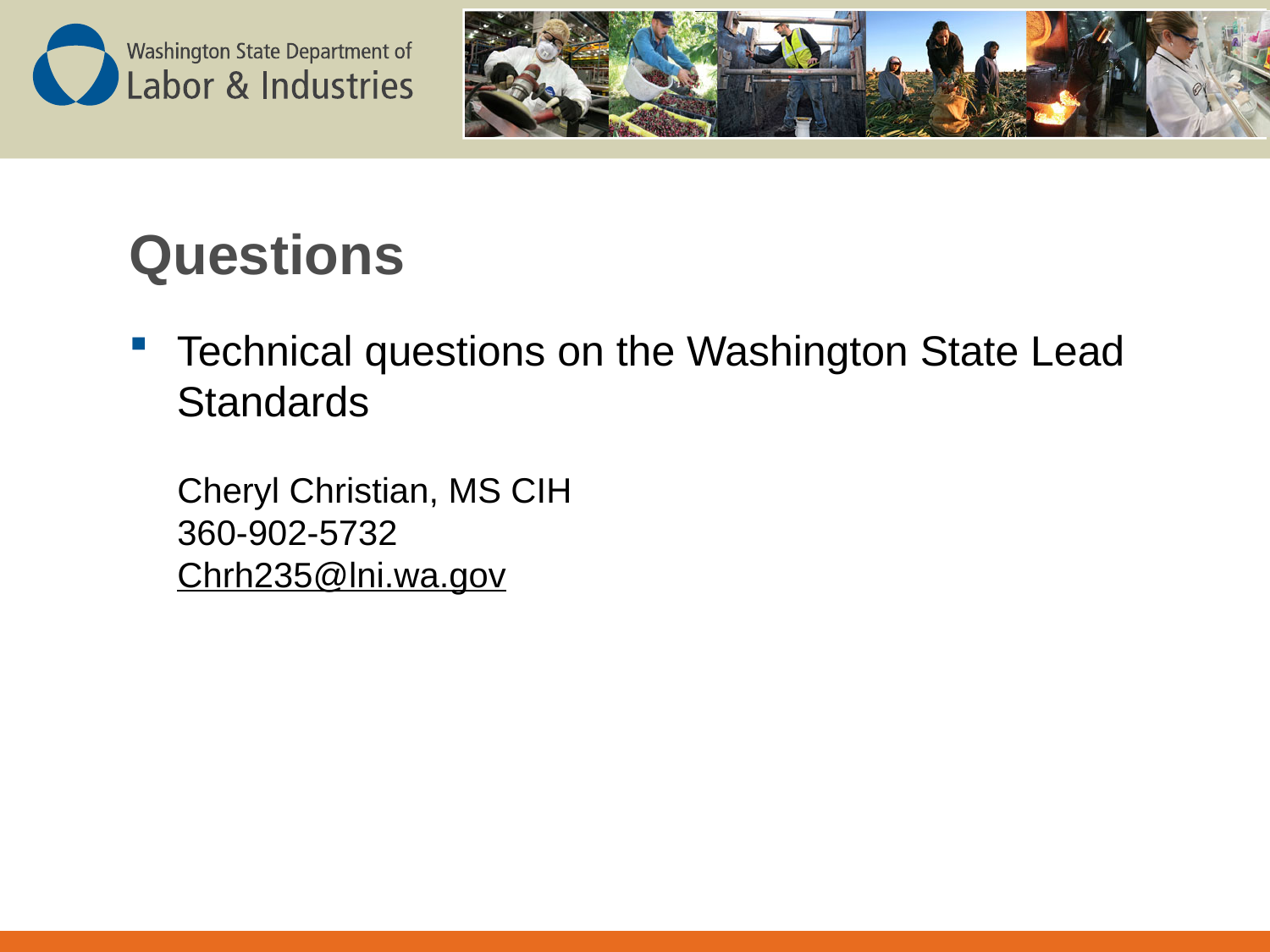

# Questions
Technical questions on the Washington State Lead Standards

Cheryl Christian, MS CIH
360-902-5732
Chrh235@lni.wa.gov